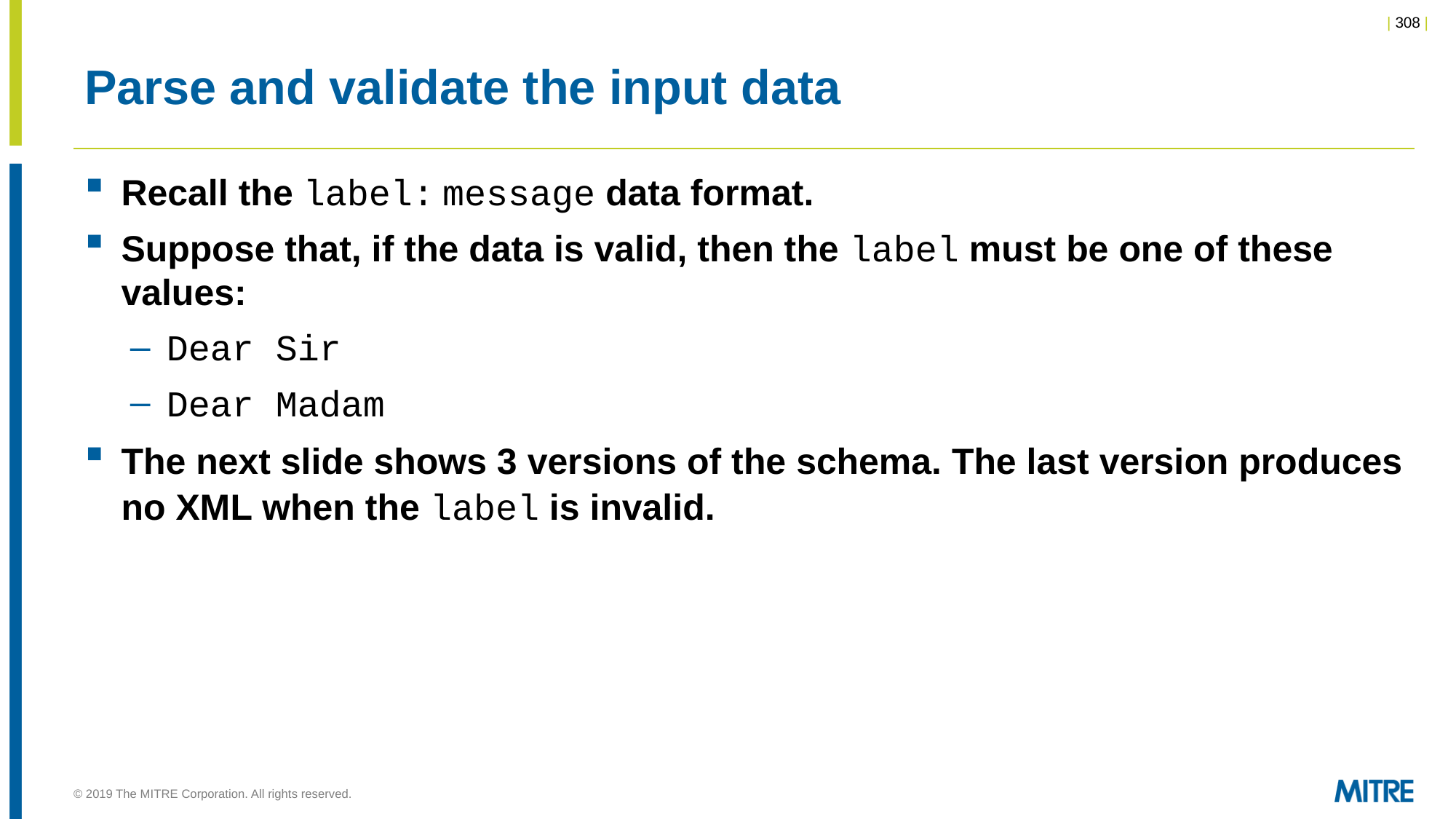

# Parse and validate the input data
Recall the label: message data format.
Suppose that, if the data is valid, then the label must be one of these values:
Dear Sir
Dear Madam
The next slide shows 3 versions of the schema. The last version produces no XML when the label is invalid.
© 2019 The MITRE Corporation. All rights reserved.